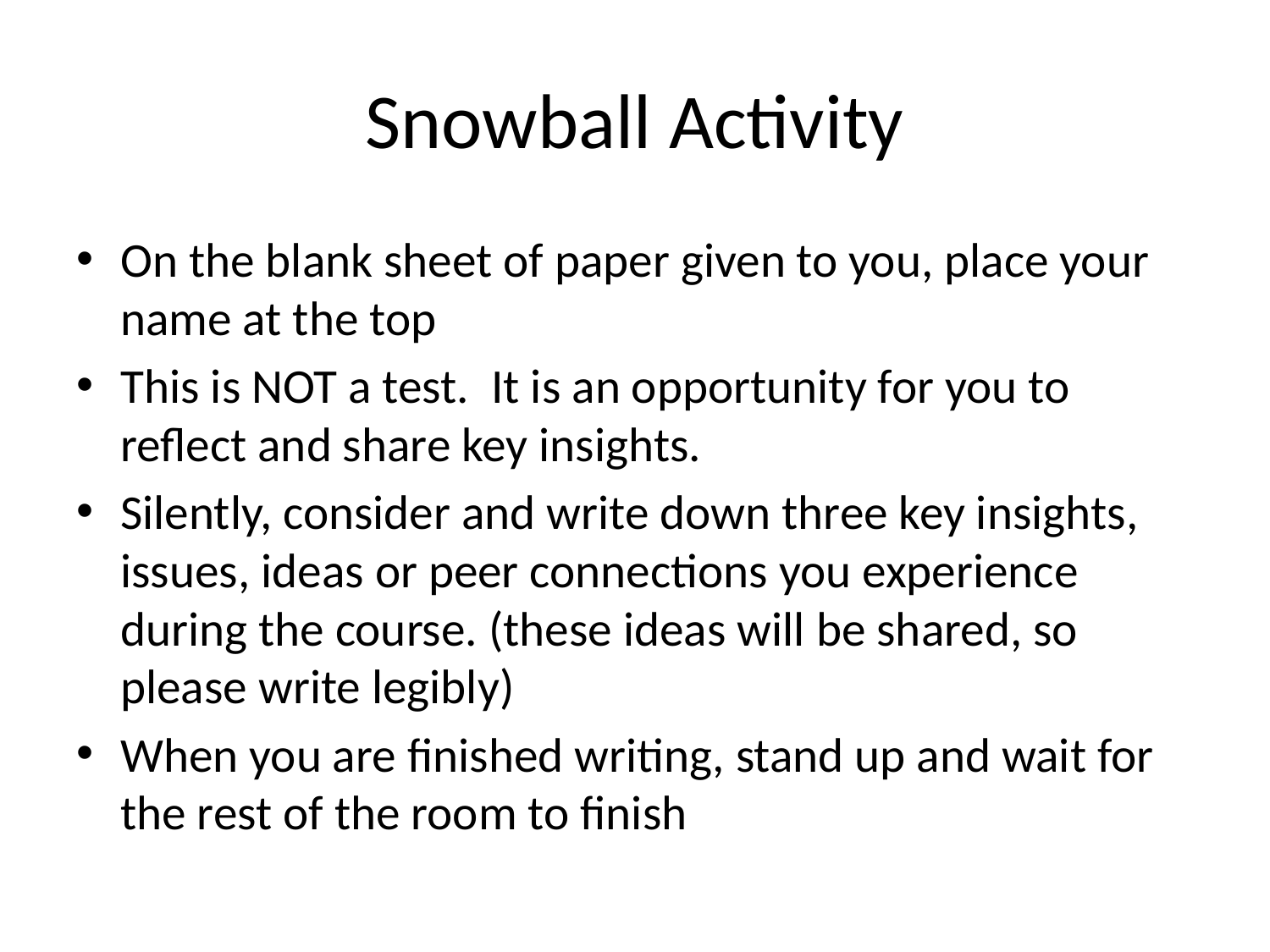

# Snowball Activity
On the blank sheet of paper given to you, place your name at the top
This is NOT a test.  It is an opportunity for you to reflect and share key insights.
Silently, consider and write down three key insights, issues, ideas or peer connections you experience during the course. (these ideas will be shared, so please write legibly)
When you are finished writing, stand up and wait for the rest of the room to finish